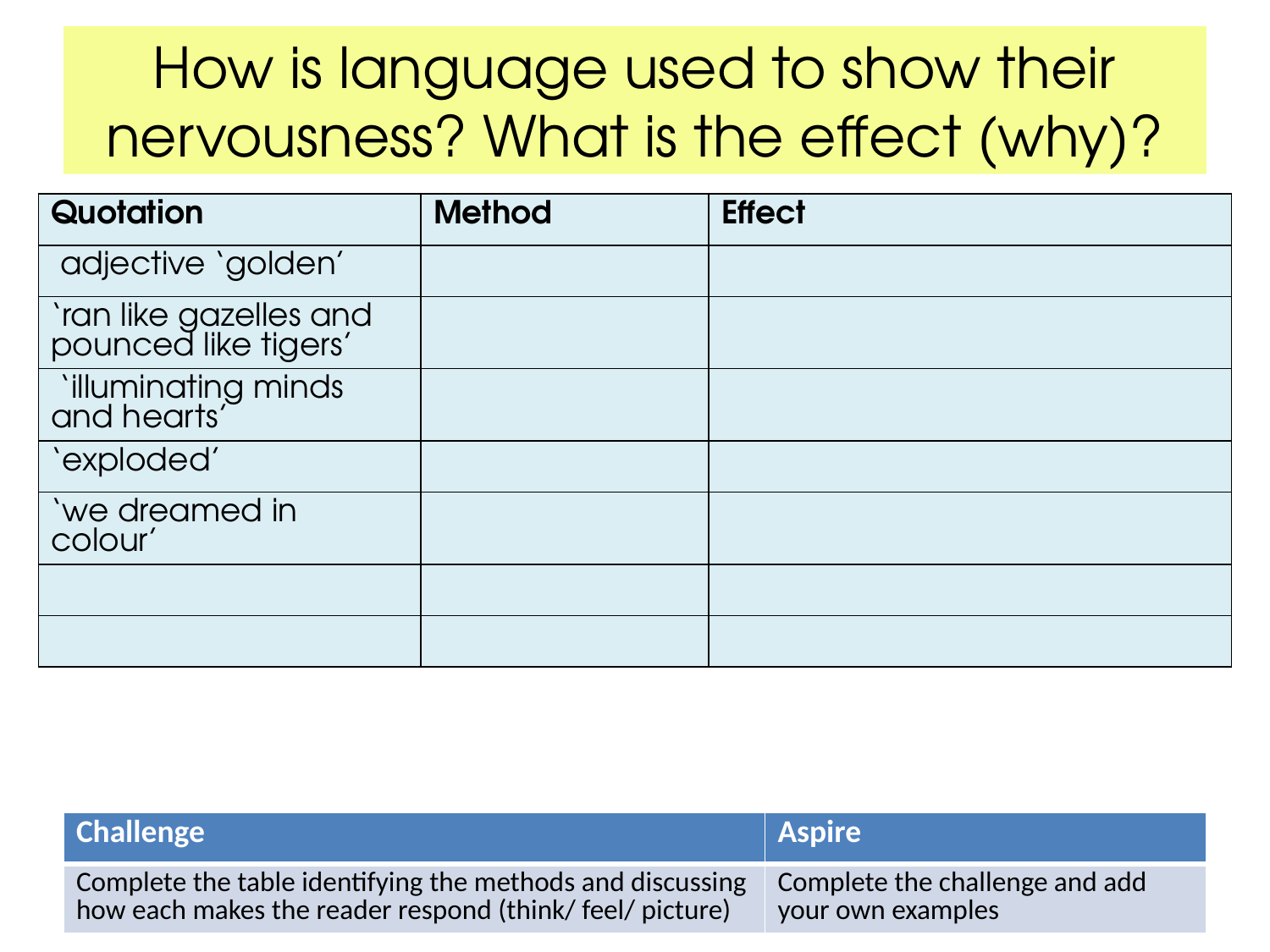

# How is language used to show their nervousness? What is the effect (why)?
| Quotation | Method | Effect |
| --- | --- | --- |
| adjective ‘golden’ |  |  |
| ‘ran like gazelles and pounced like tigers’ |  |  |
| ‘illuminating minds and hearts’ |  |  |
| ‘exploded’ |  |  |
| ‘we dreamed in colour’ |  |  |
|  |  |  |
|  |  |  |
| Challenge | Aspire |
| --- | --- |
| Complete the table identifying the methods and discussing how each makes the reader respond (think/ feel/ picture) | Complete the challenge and add your own examples |